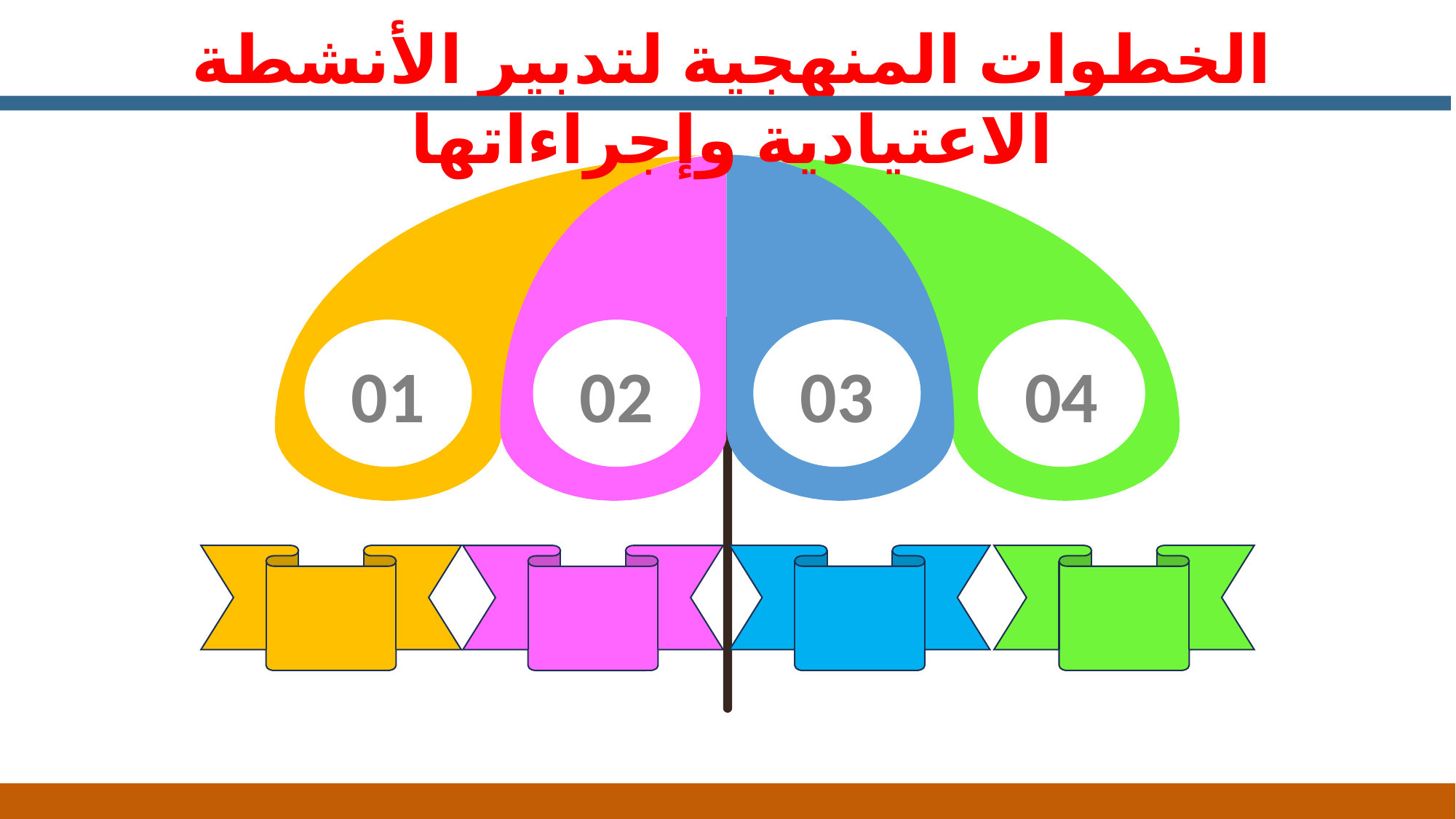

الخطوات المنهجية لتدبير الأنشطة الاعتيادية وإجراءاتها

01
02
03
04